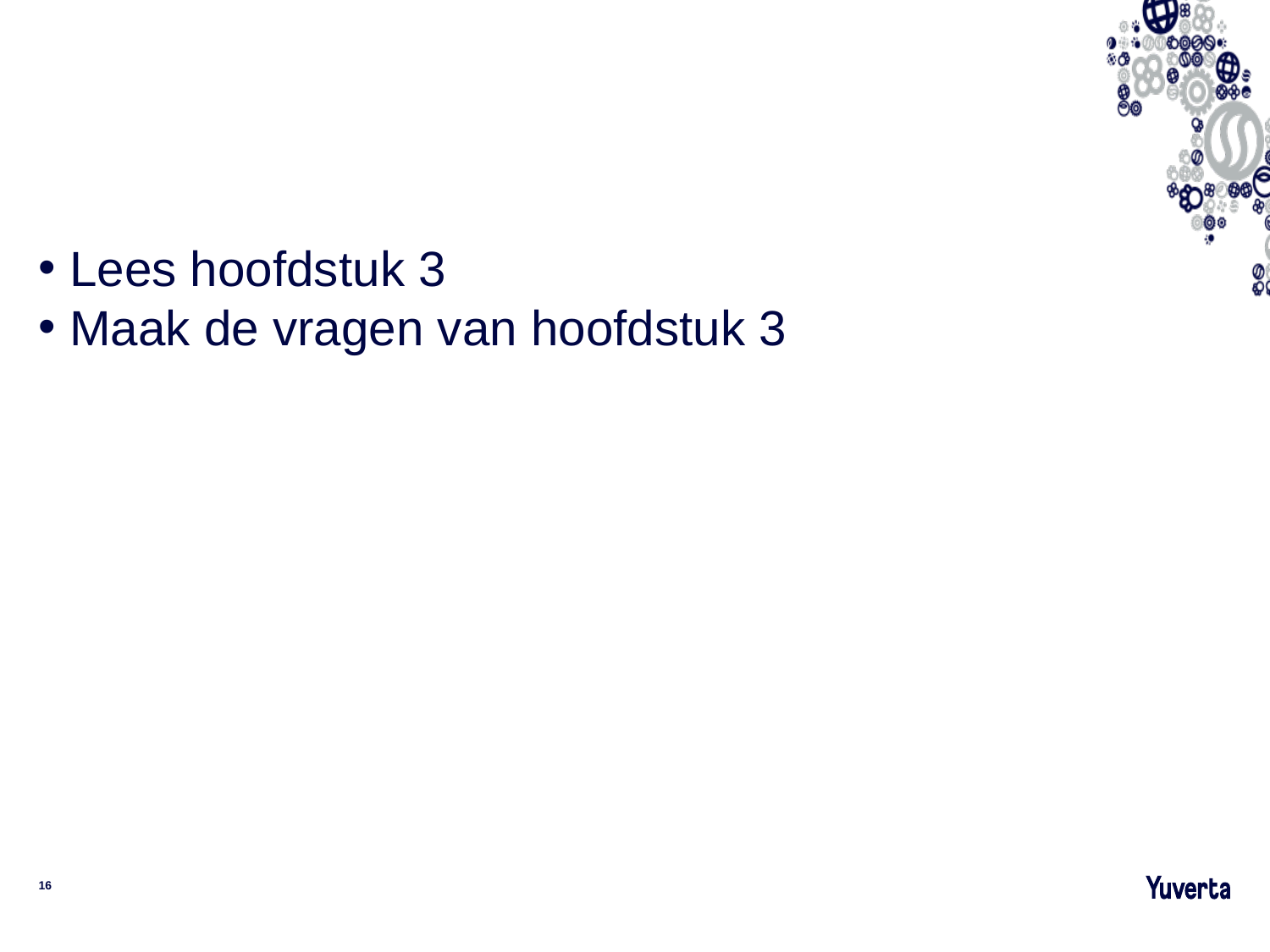

#
 Lees hoofdstuk 3
 Maak de vragen van hoofdstuk 3
16